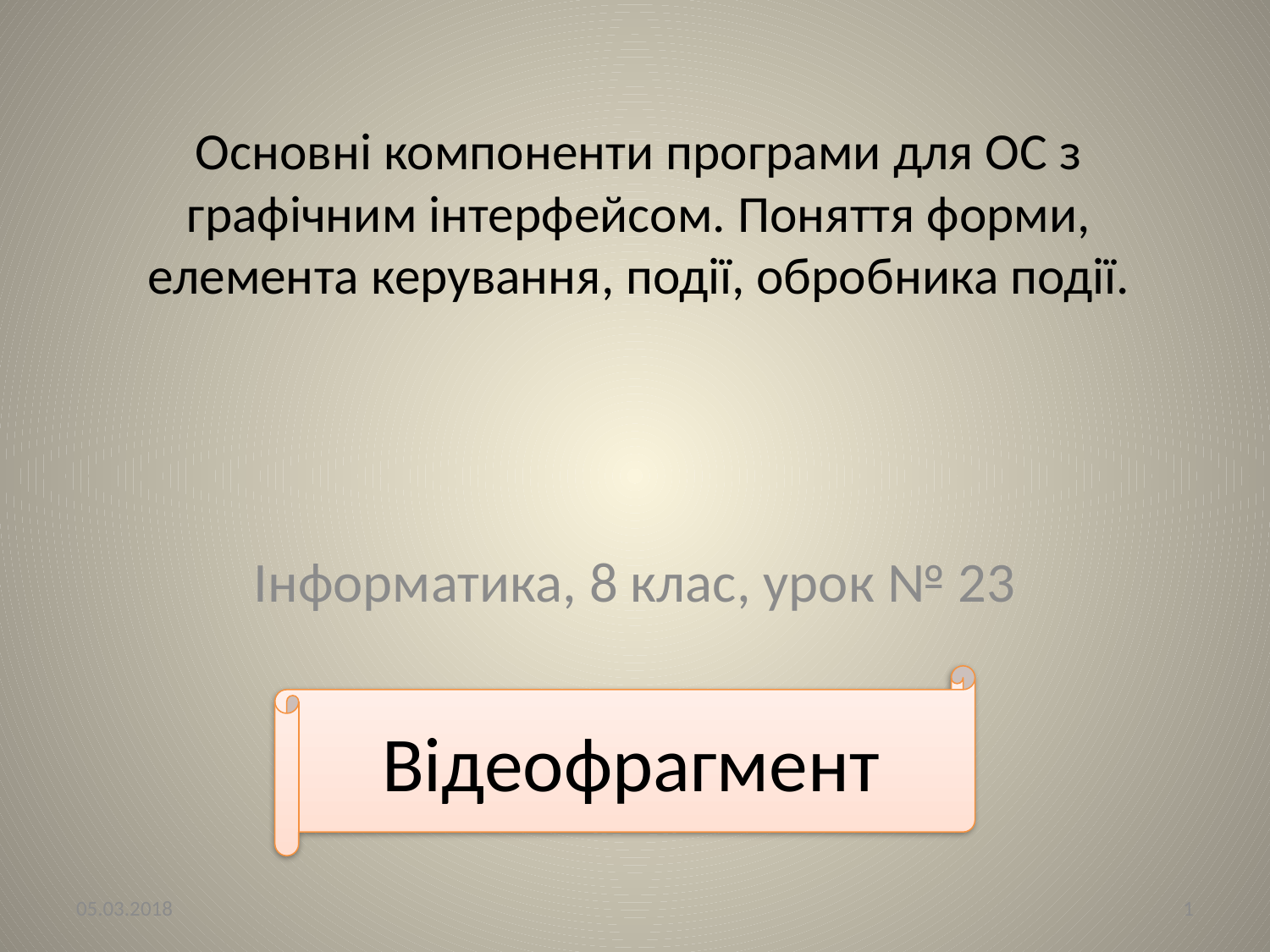

# Основні компоненти програми для ОС з графічним інтерфейсом. Поняття форми, елемента керування, події, обробника події.
Інформатика, 8 клас, урок № 23

Відеофрагмент
05.03.2018
1